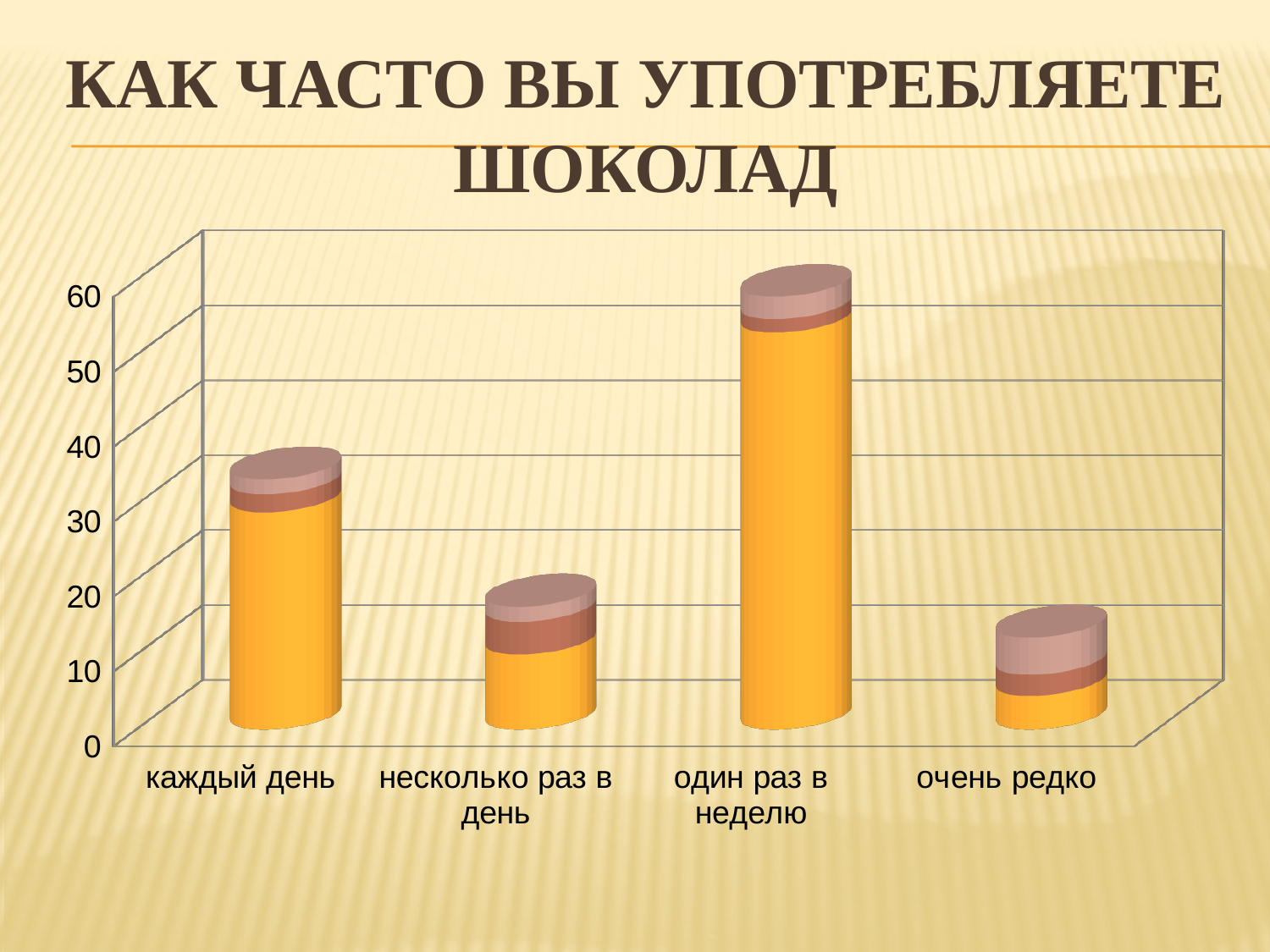

# Как часто вы употребляете шоколад

[unsupported chart]